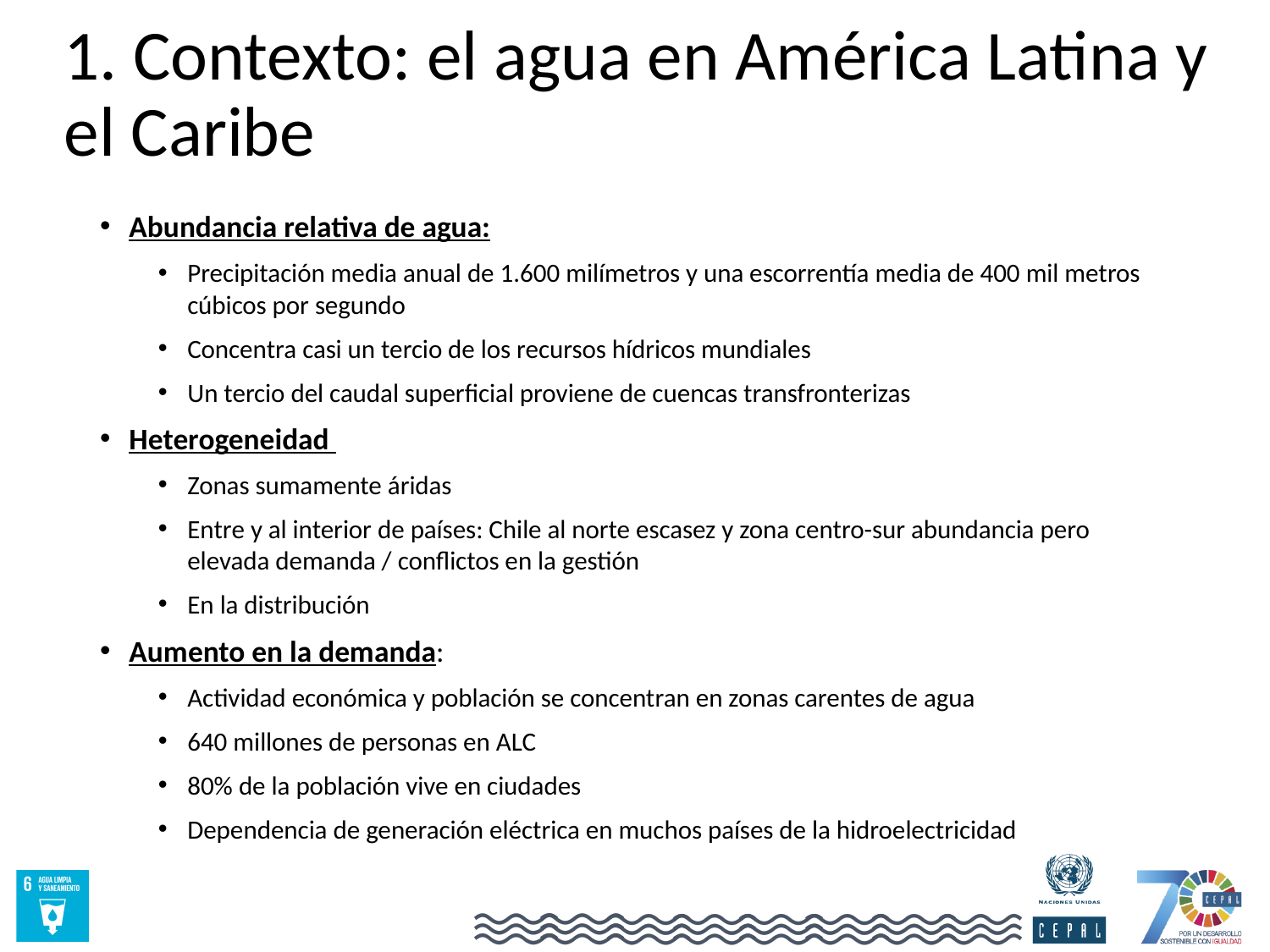

1. Contexto: el agua en América Latina y el Caribe
Abundancia relativa de agua:
Precipitación media anual de 1.600 milímetros y una escorrentía media de 400 mil metros cúbicos por segundo
Concentra casi un tercio de los recursos hídricos mundiales
Un tercio del caudal superficial proviene de cuencas transfronterizas
Heterogeneidad
Zonas sumamente áridas
Entre y al interior de países: Chile al norte escasez y zona centro-sur abundancia pero elevada demanda / conflictos en la gestión
En la distribución
Aumento en la demanda:
Actividad económica y población se concentran en zonas carentes de agua
640 millones de personas en ALC
80% de la población vive en ciudades
Dependencia de generación eléctrica en muchos países de la hidroelectricidad